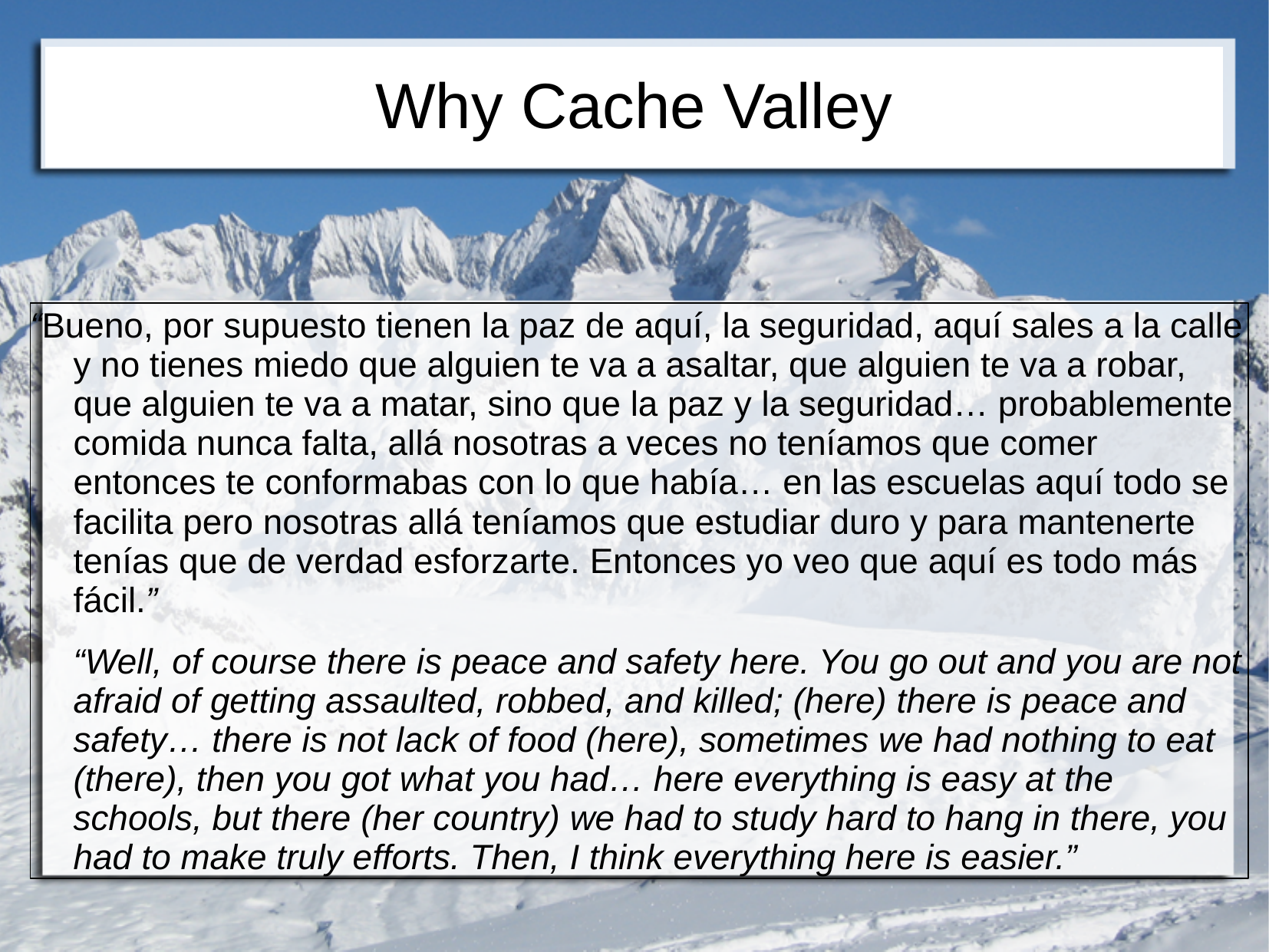

# Why Cache Valley
“Bueno, por supuesto tienen la paz de aquí, la seguridad, aquí sales a la calle y no tienes miedo que alguien te va a asaltar, que alguien te va a robar, que alguien te va a matar, sino que la paz y la seguridad… probablemente comida nunca falta, allá nosotras a veces no teníamos que comer entonces te conformabas con lo que había… en las escuelas aquí todo se facilita pero nosotras allá teníamos que estudiar duro y para mantenerte tenías que de verdad esforzarte. Entonces yo veo que aquí es todo más fácil.”
	“Well, of course there is peace and safety here. You go out and you are not afraid of getting assaulted, robbed, and killed; (here) there is peace and safety… there is not lack of food (here), sometimes we had nothing to eat (there), then you got what you had… here everything is easy at the schools, but there (her country) we had to study hard to hang in there, you had to make truly efforts. Then, I think everything here is easier.”